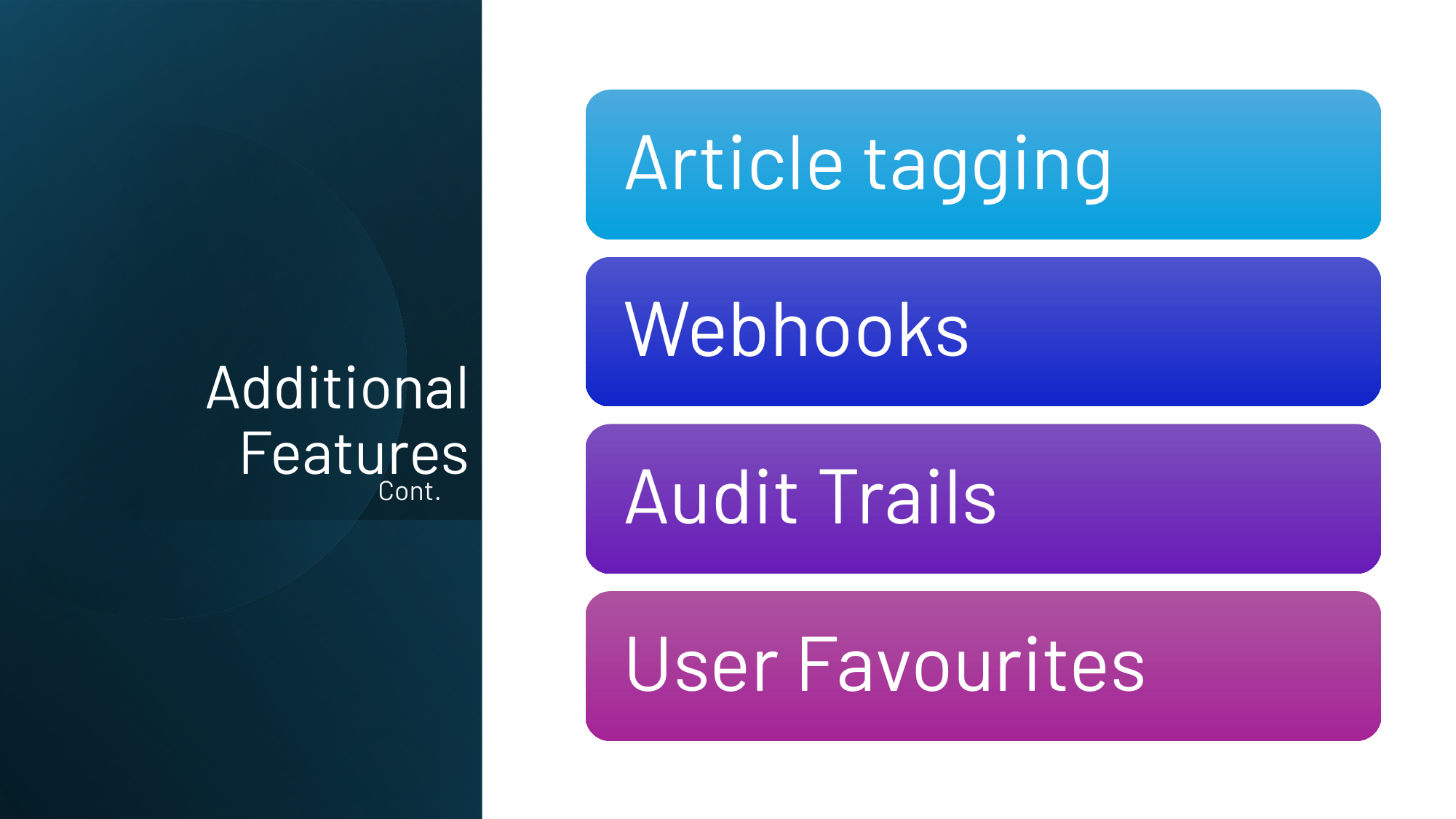

Article tagging
Webhooks
Audit Trails
User Favourites

# Additional Features

Cont.